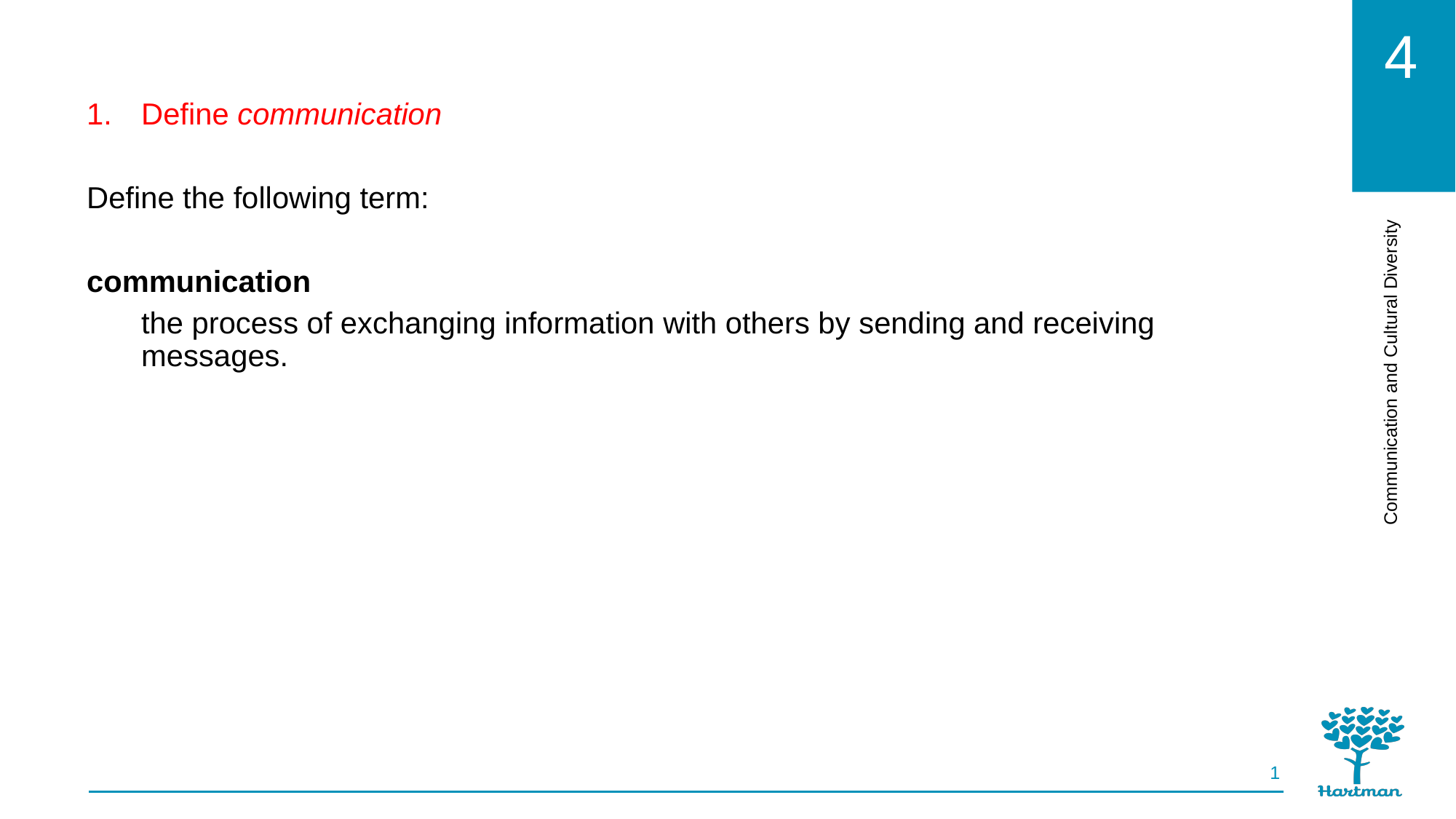

Define communication

Define the following term:

communication
the process of exchanging information with others by sending and receiving messages.

1